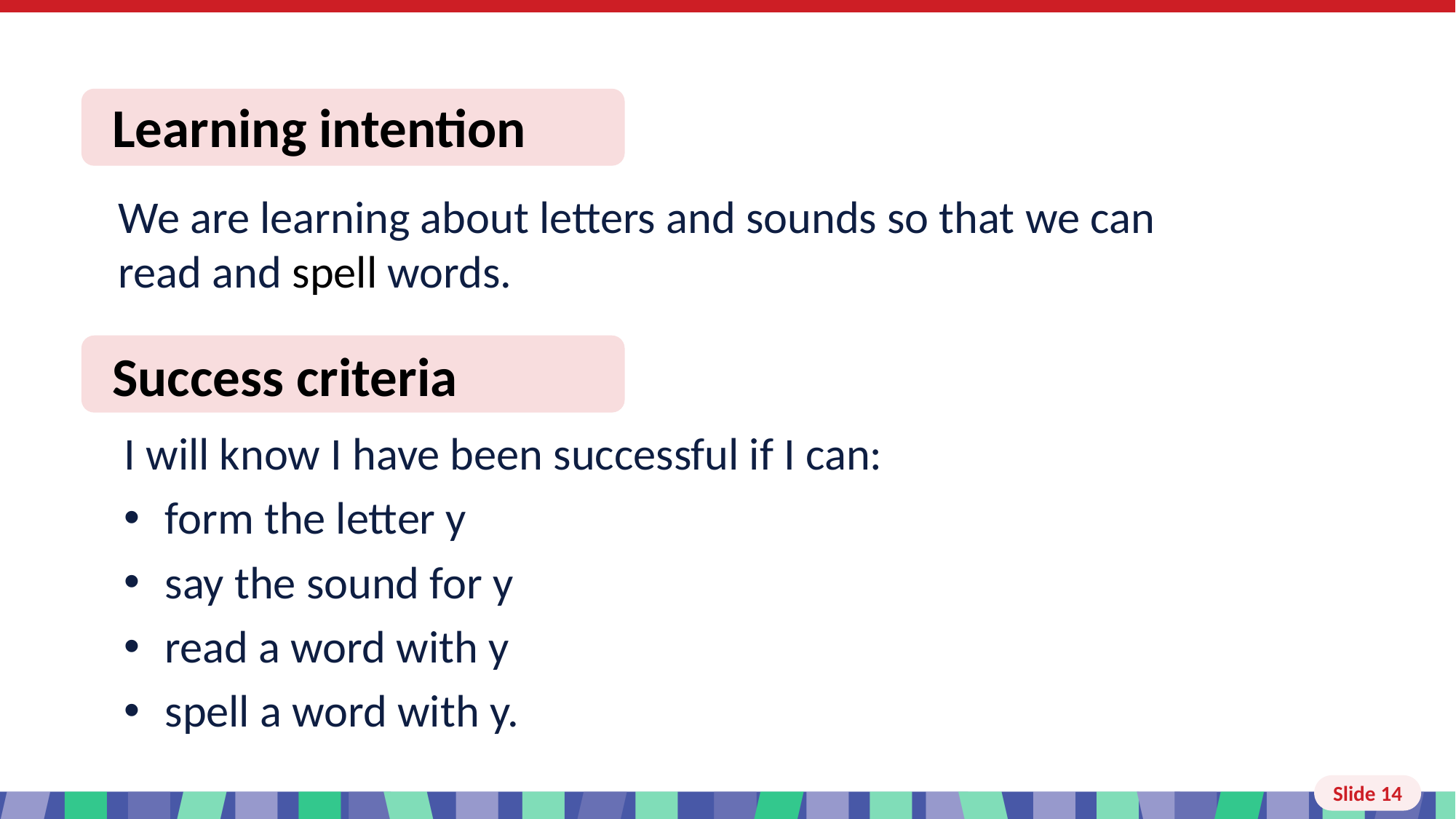

# Slide 14 Learning intention and success criteria
I will know I have been successful if I can:
form the letter y
say the sound for y
read a word with y
spell a word with y.